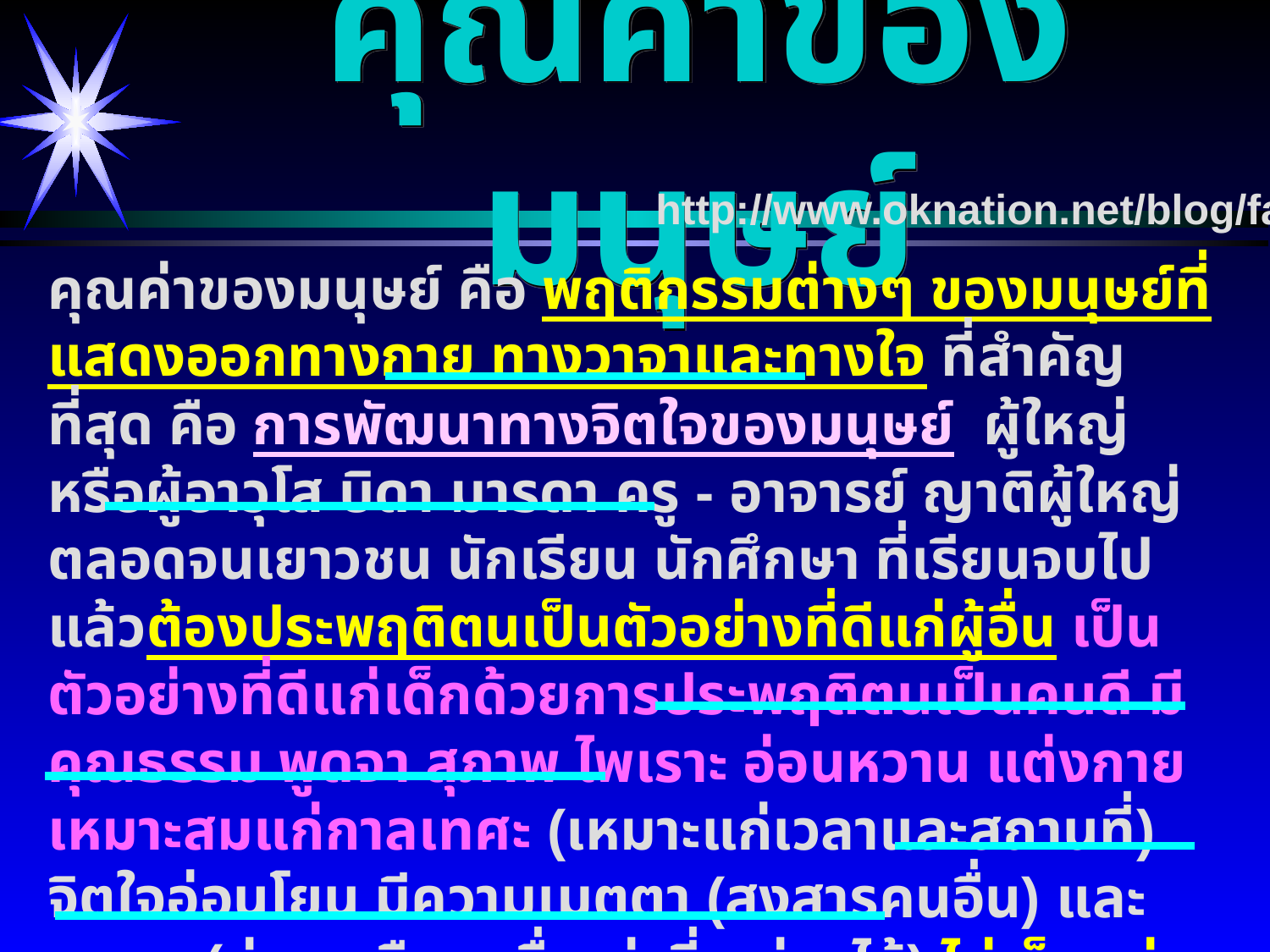

# คุณค่าของมนุษย์
 http://www.oknation.net/blog/fanony
คุณค่าของมนุษย์ คือ พฤติกรรมต่างๆ ของมนุษย์ที่แสดงออกทางกาย ทางวาจาและทางใจ ที่สำคัญที่สุด คือ การพัฒนาทางจิตใจของมนุษย์  ผู้ใหญ่หรือผู้อาวุโส บิดา มารดา ครู - อาจารย์ ญาติผู้ใหญ่ ตลอดจนเยาวชน นักเรียน นักศึกษา ที่เรียนจบไปแล้วต้องประพฤติตนเป็นตัวอย่างที่ดีแก่ผู้อื่น เป็นตัวอย่างที่ดีแก่เด็กด้วยการประพฤติตนเป็นคนดี มีคุณธรรม พูดจา สุภาพ ไพเราะ อ่อนหวาน แต่งกายเหมาะสมแก่กาลเทศะ (เหมาะแก่เวลาและสถานที่) จิตใจอ่อนโยน มีความเมตตา (สงสารคนอื่น) และกรุณา (ช่วยเหลือคนอื่นเท่าที่จะช่วยได้) ไม่เห็นแก่ตัว ไม่ก้าวร้าวและไม่ละเมิดสิทธิของผู้อื่น รู้จัก เสียสละเพื่อส่วนรวมและมีความคิดริเริ่มสร้างสรรค์ ผู้ใหญ่ต้องอนุรักษ์ สิ่งแวดล้อม และรักชาติ ศาสนา พระมหากษัตริย์และปลูกฝังสิ่งต่างๆที่ดีงามแก่เด็กตั้งแต่เล็กเพื่อเด็กจะได้เป็นผู้ใหญ่ที่ดีแก่ชาติในอนาคต